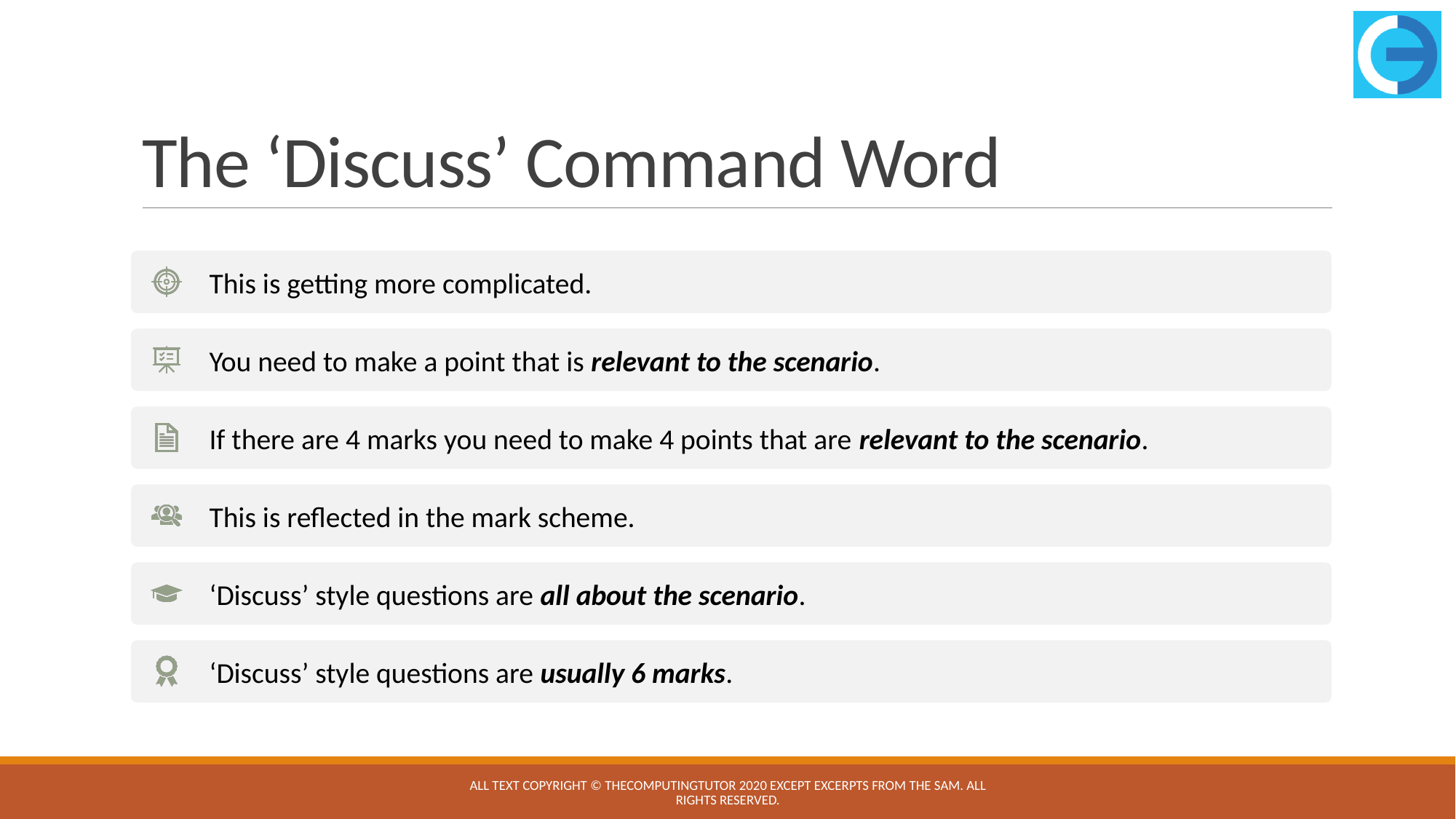

# The ‘Discuss’ Command Word
This is getting more complicated.
You need to make a point that is relevant to the scenario.
If there are 4 marks you need to make 4 points that are relevant to the scenario.
This is reflected in the mark scheme.
‘Discuss’ style questions are all about the scenario.
‘Discuss’ style questions are usually 6 marks.
All text copyright © TheComputingTutor 2020 except excerpts from the SAM. All rights Reserved.